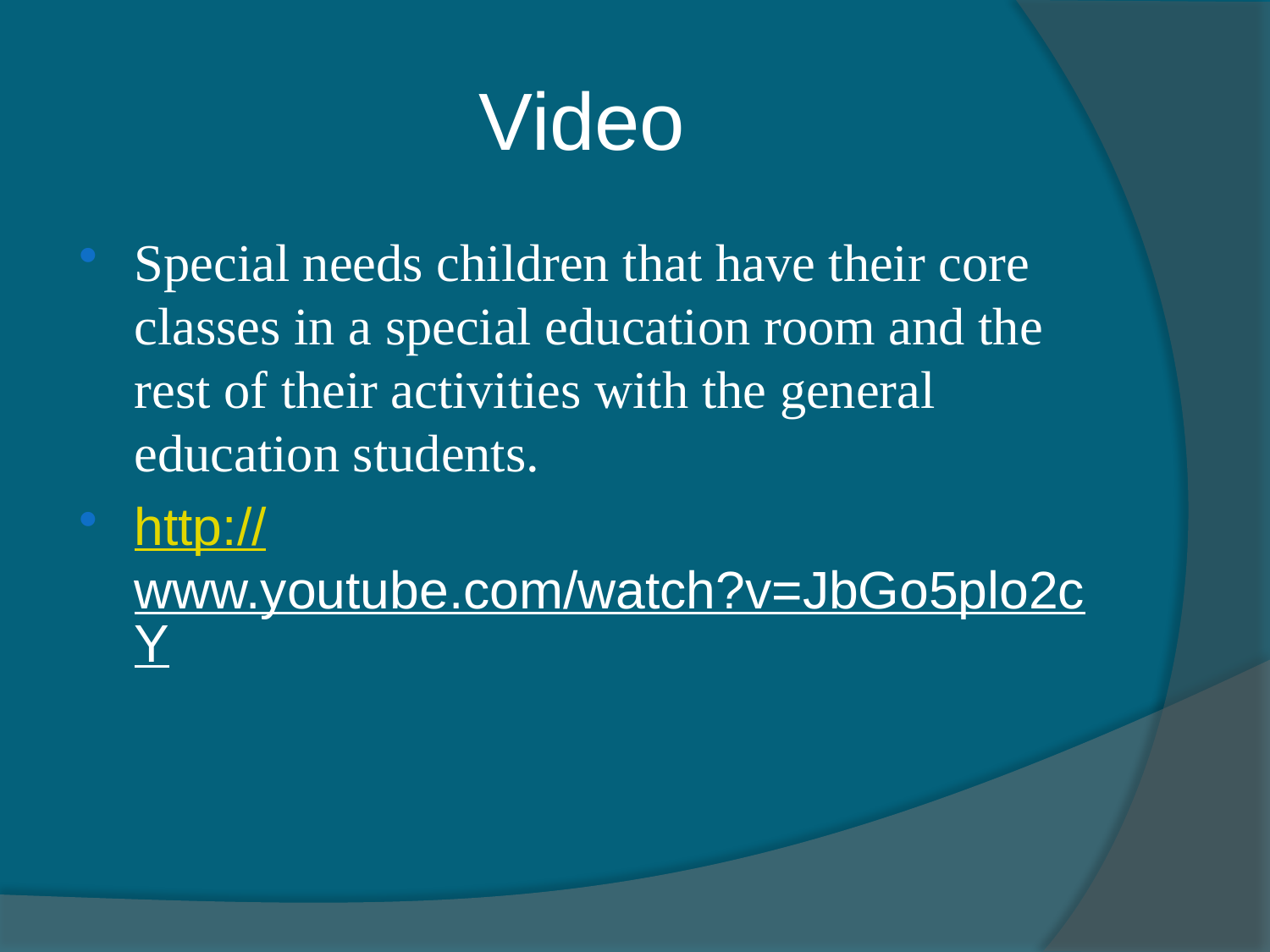

# Video
Special needs children that have their core classes in a special education room and the rest of their activities with the general education students.
http://www.youtube.com/watch?v=JbGo5plo2cY